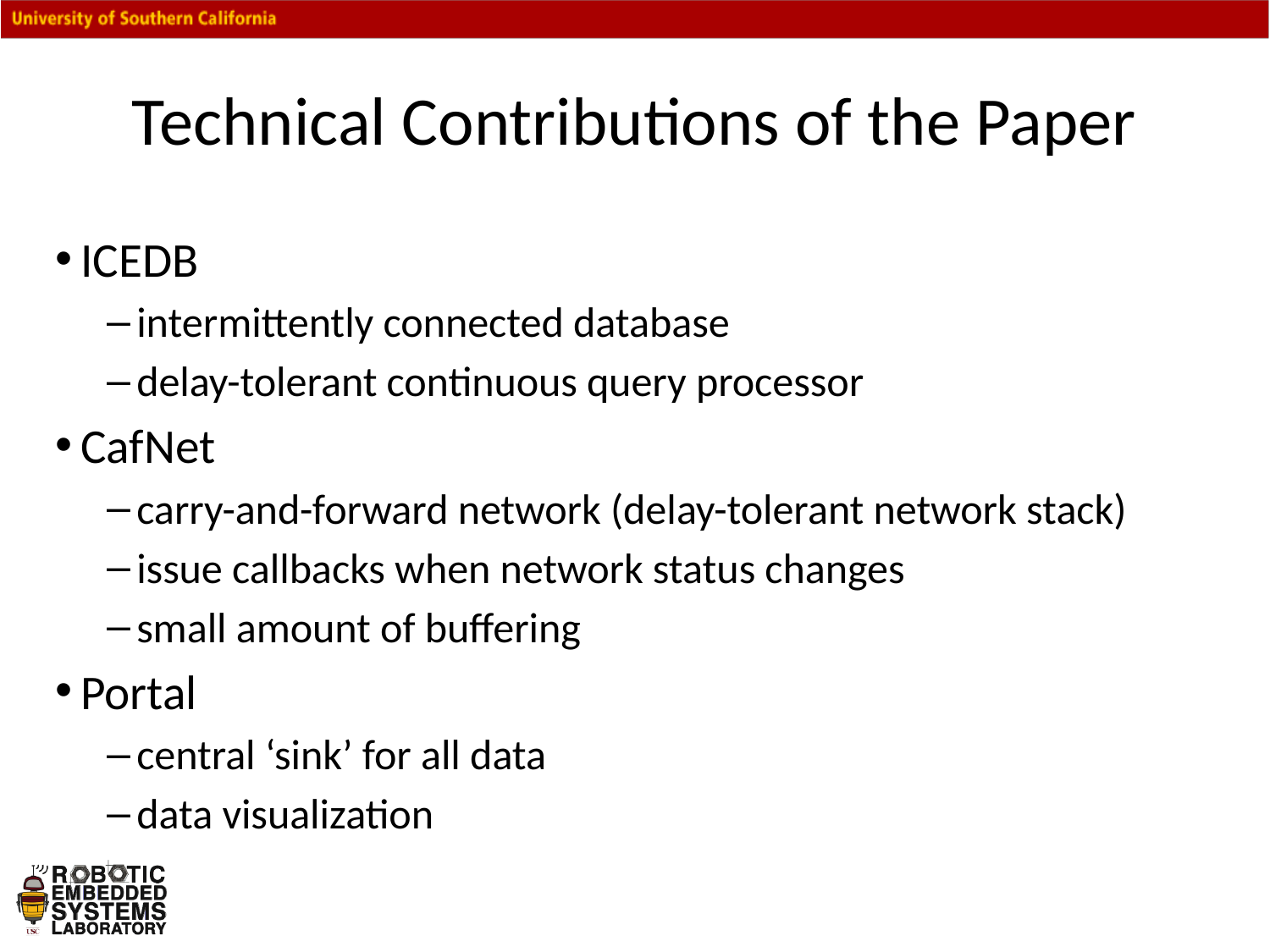

# Technical Contributions of the Paper
 ICEDB
 intermittently connected database
 delay-tolerant continuous query processor
 CafNet
 carry-and-forward network (delay-tolerant network stack)
 issue callbacks when network status changes
 small amount of buffering
 Portal
 central ‘sink’ for all data
 data visualization